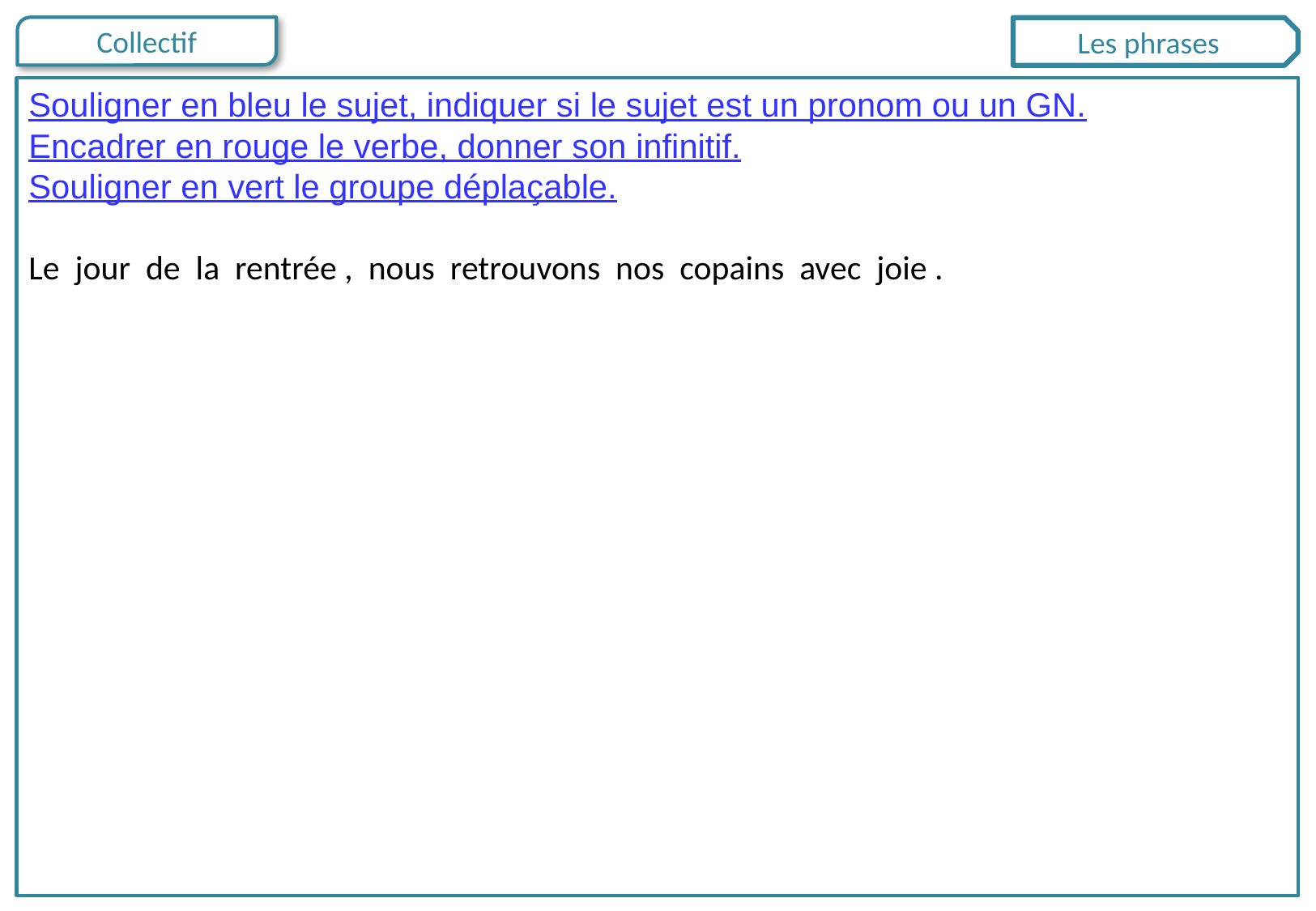

Les phrases
Souligner en bleu le sujet, indiquer si le sujet est un pronom ou un GN.
Encadrer en rouge le verbe, donner son infinitif.
Souligner en vert le groupe déplaçable.
Le  jour  de  la  rentrée ,  nous  retrouvons  nos  copains  avec  joie .